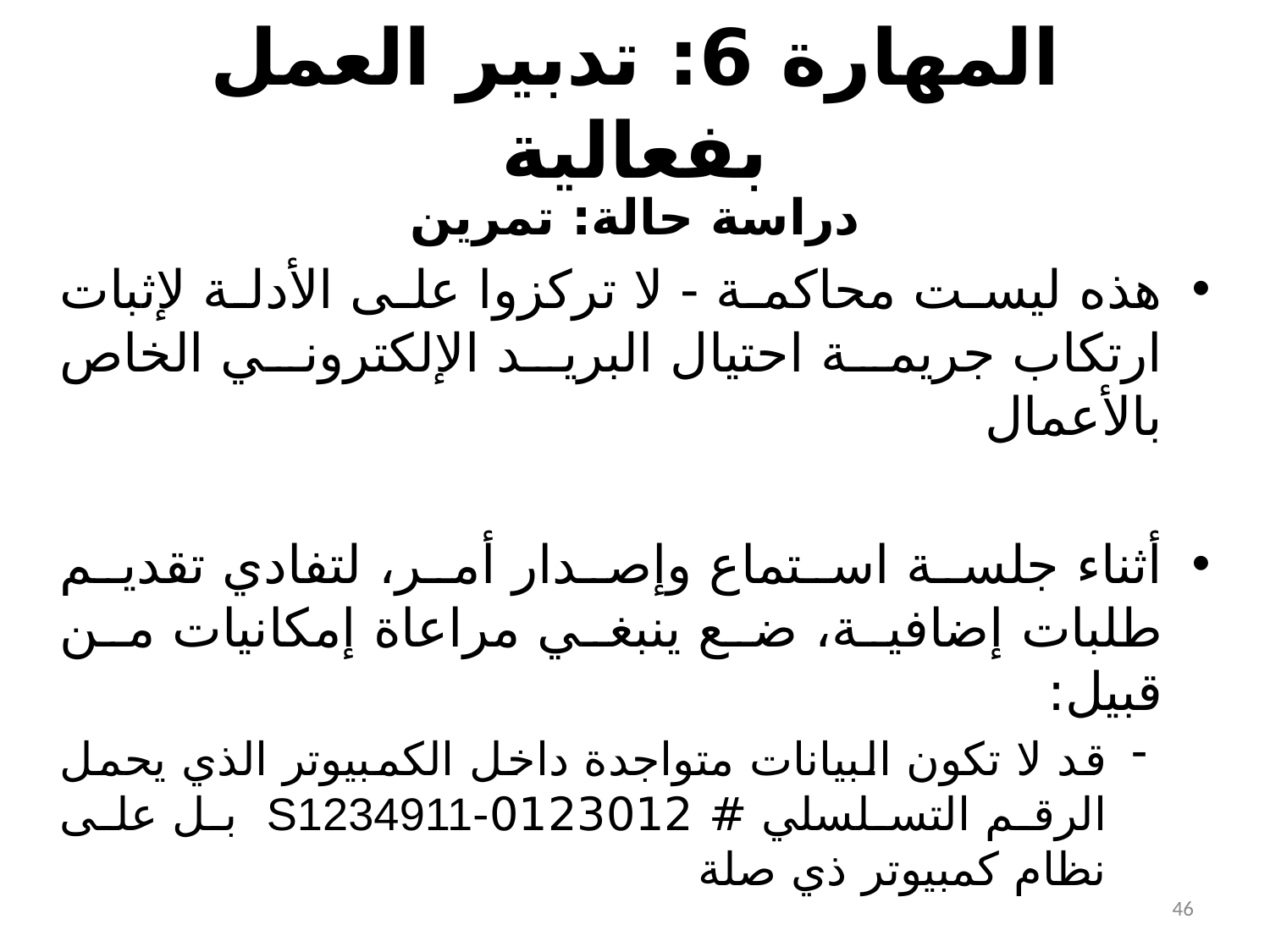

# المهارة 6: تدبير العمل بفعالية
دراسة حالة: تمرين
هذه ليست محاكمة - لا تركزوا على الأدلة لإثبات ارتكاب جريمة احتيال البريد الإلكتروني الخاص بالأعمال

أثناء جلسة استماع وإصدار أمر، لتفادي تقديم طلبات إضافية، ضع ينبغي مراعاة إمكانيات من قبيل:
قد لا تكون البيانات متواجدة داخل الكمبيوتر الذي يحمل الرقم التسلسلي # 0123012-S1234911  بل على نظام كمبيوتر ذي صلة

قد تكون بعض معلومات فك التشفير الموجودة في حوزة موظفي فرع أوستلاندا مطلوبة للنفاذ إلى نظام وبيانات الكمبيوتر

46